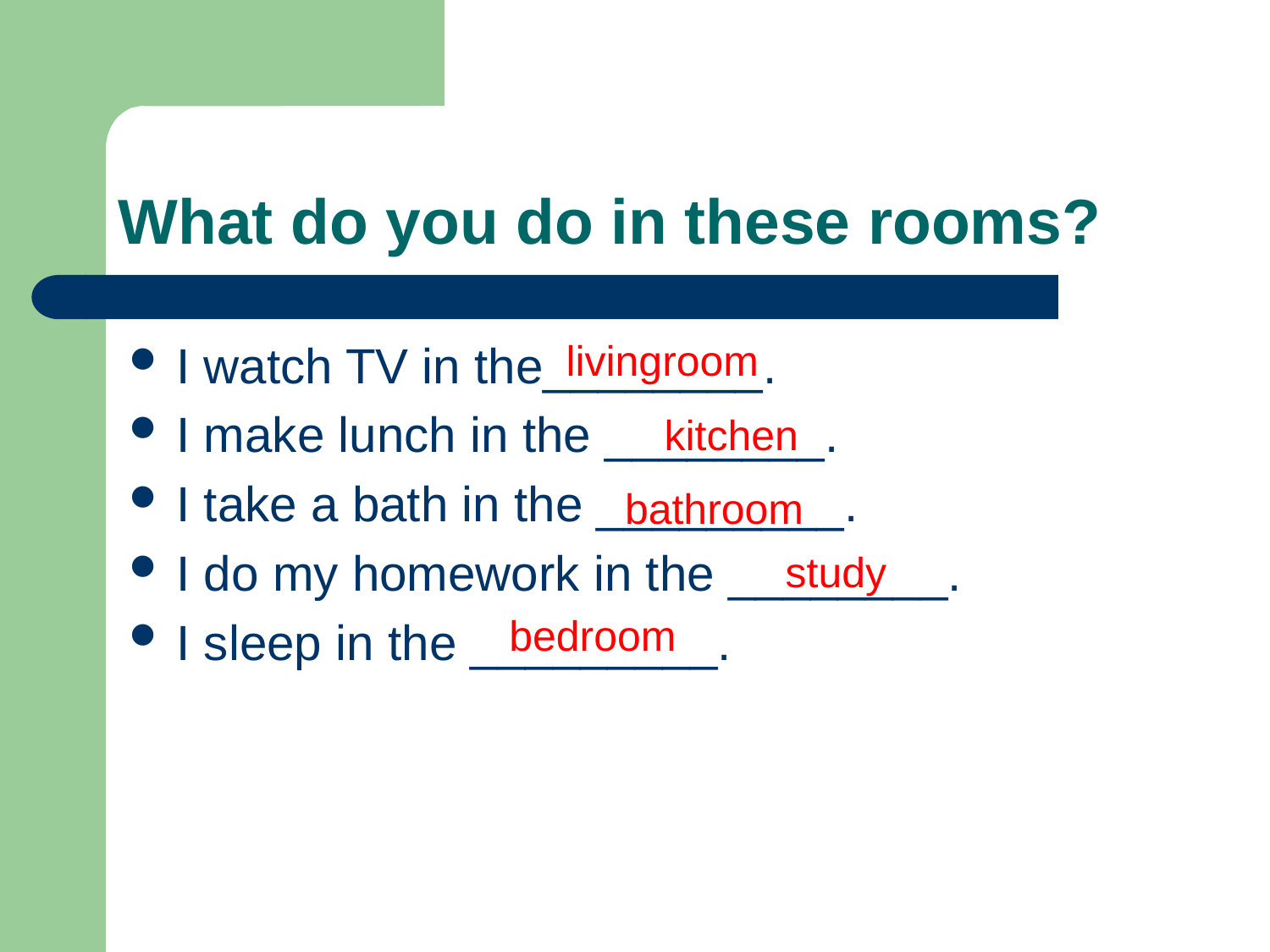

# What do you do in these rooms?
I watch TV in the________.
I make lunch in the ________.
I take a bath in the _________.
I do my homework in the ________.
I sleep in the _________.
livingroom

kitchen
bathroom
study
bedroom